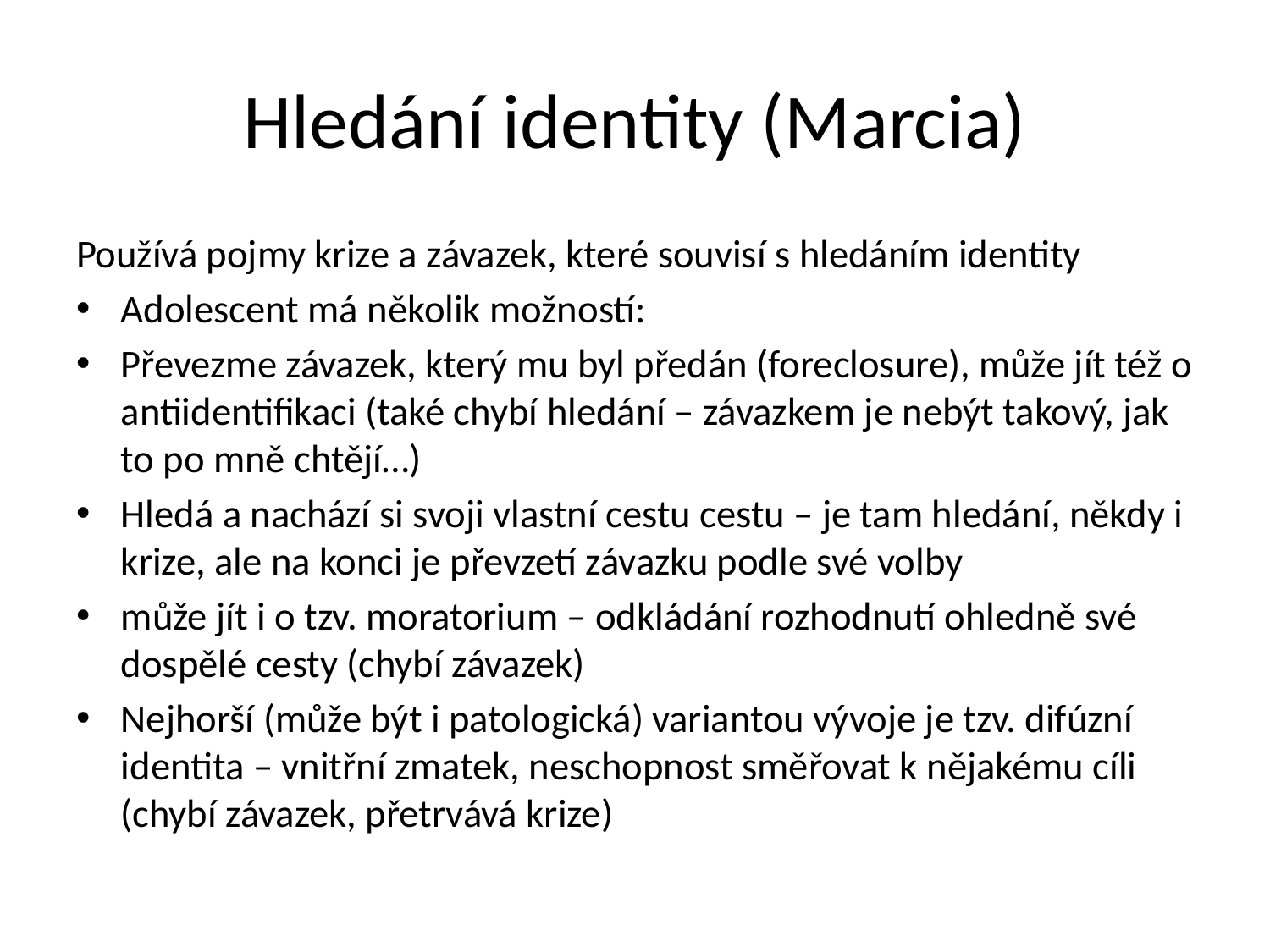

# Hledání identity (Marcia)
Používá pojmy krize a závazek, které souvisí s hledáním identity
Adolescent má několik možností:
Převezme závazek, který mu byl předán (foreclosure), může jít též o antiidentifikaci (také chybí hledání – závazkem je nebýt takový, jak to po mně chtějí…)
Hledá a nachází si svoji vlastní cestu cestu – je tam hledání, někdy i krize, ale na konci je převzetí závazku podle své volby
může jít i o tzv. moratorium – odkládání rozhodnutí ohledně své dospělé cesty (chybí závazek)
Nejhorší (může být i patologická) variantou vývoje je tzv. difúzní identita – vnitřní zmatek, neschopnost směřovat k nějakému cíli (chybí závazek, přetrvává krize)